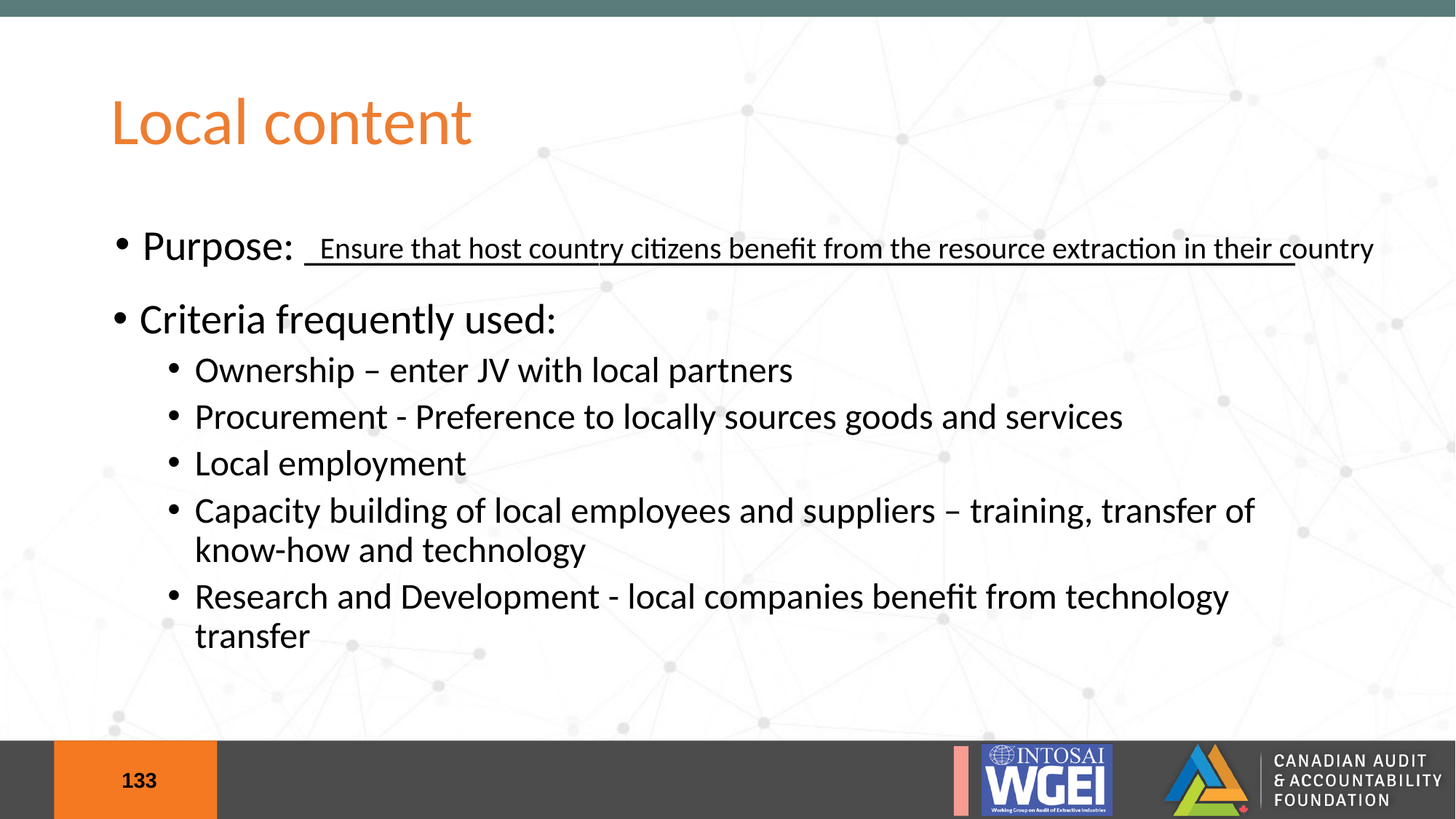

# Local content
Purpose: _______________________________________________

Ensure that host country citizens benefit from the resource extraction in their country
Criteria frequently used:
Ownership – enter JV with local partners
Procurement - Preference to locally sources goods and services
Local employment
Capacity building of local employees and suppliers – training, transfer of know-how and technology
Research and Development - local companies benefit from technology transfer